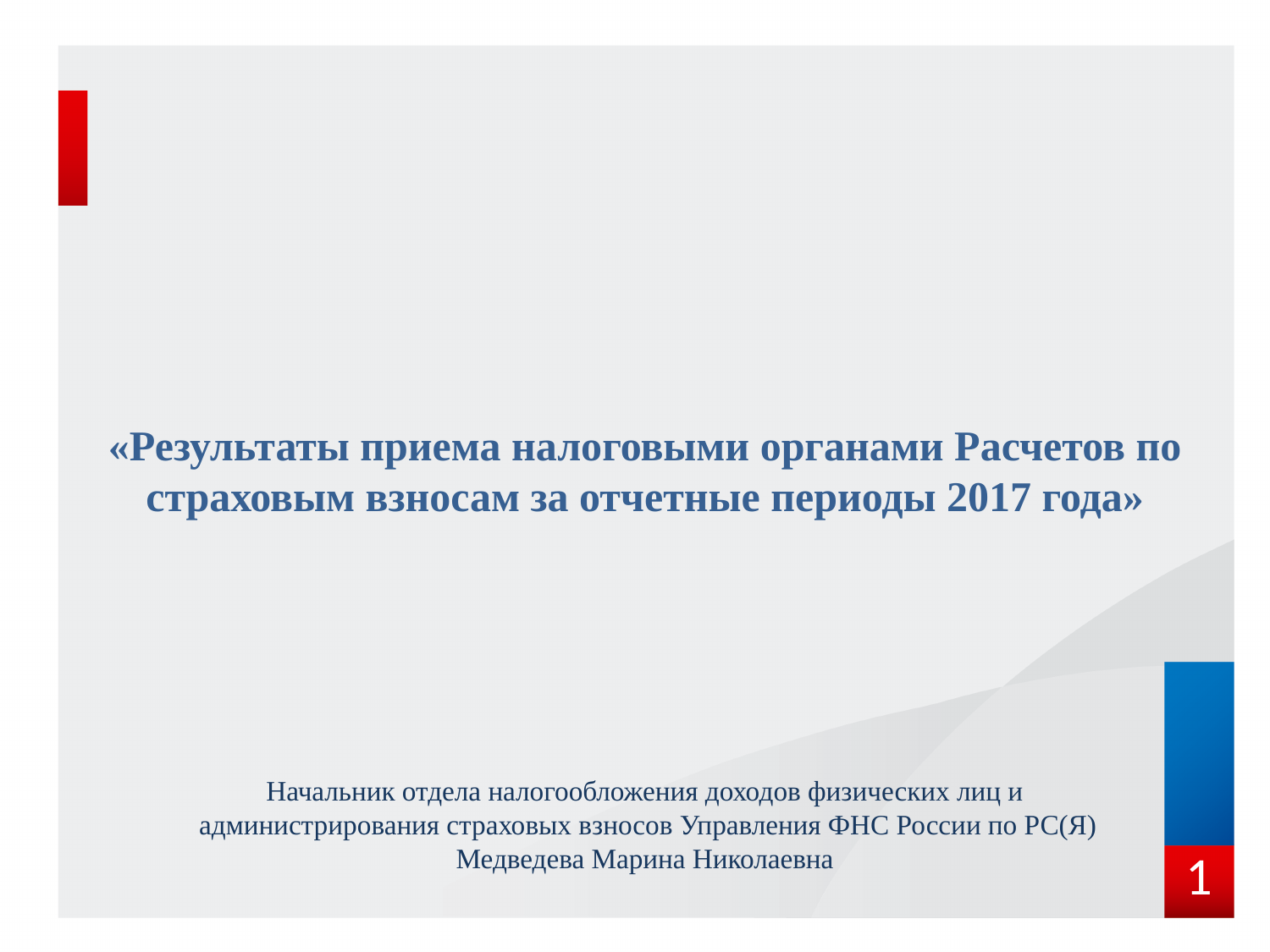

«Результаты приема налоговыми органами Расчетов по страховым взносам за отчетные периоды 2017 года»
Начальник отдела налогообложения доходов физических лиц и
 администрирования страховых взносов Управления ФНС России по РС(Я)
Медведева Марина Николаевна
1